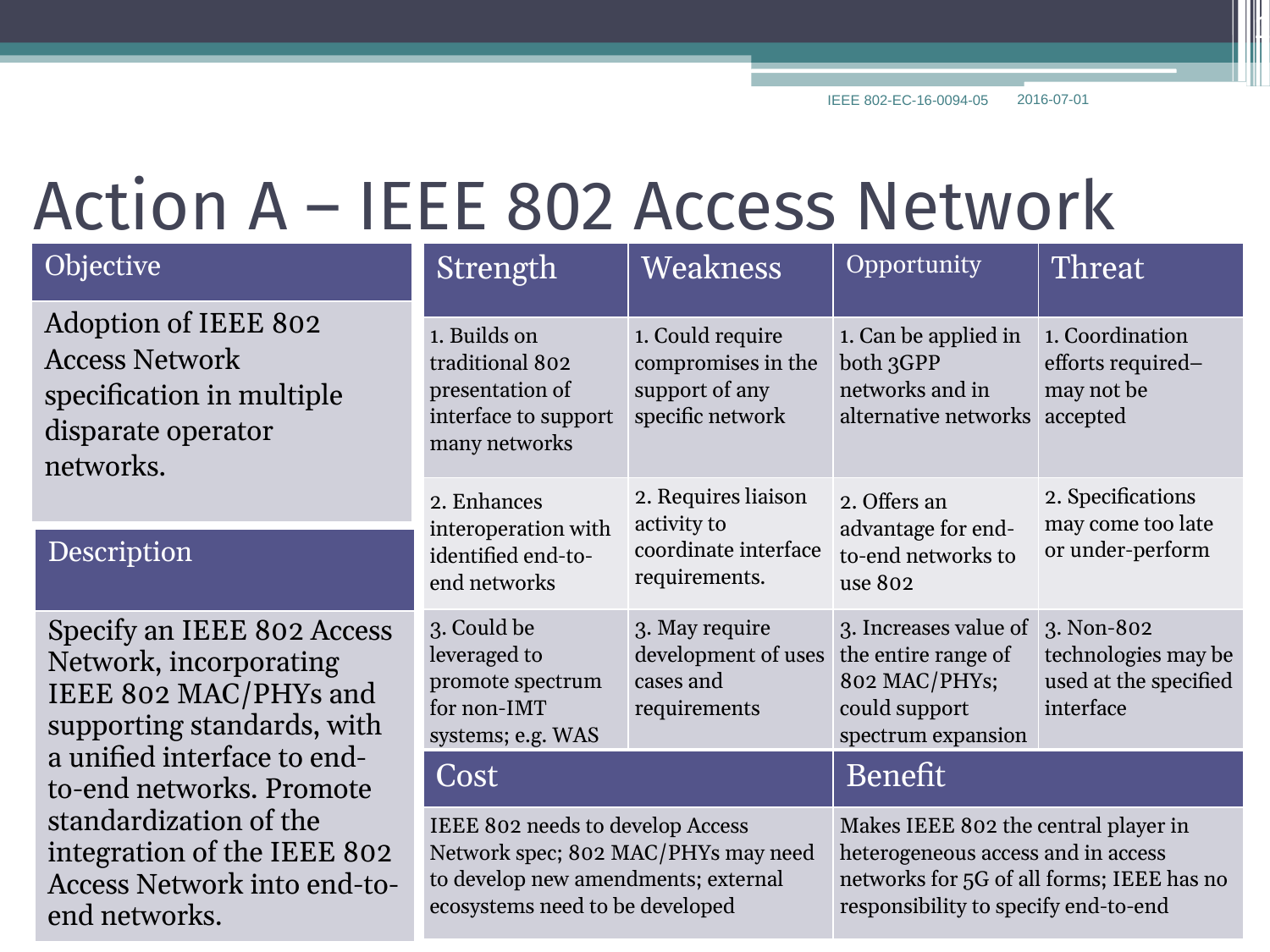

14
	Action A – IEEE 802 Access Network
| Objective |
| --- |
| Adoption of IEEE 802 Access Network specification in multiple disparate operator networks. |
| Strength | Weakness | Opportunity | Threat |
| --- | --- | --- | --- |
| 1. Builds on traditional 802 presentation of interface to support many networks | 1. Could require compromises in the support of any specific network | 1. Can be applied in both 3GPP networks and in alternative networks | 1. Coordination efforts required– may not be accepted |
| 2. Enhances interoperation with identified end-to-end networks | 2. Requires liaison activity to coordinate interface requirements. | 2. Offers an advantage for end-to-end networks to use 802 | 2. Specifications may come too late or under-perform |
| 3. Could be leveraged to promote spectrum for non-IMT systems; e.g. WAS | 3. May require development of uses cases and requirements | 3. Increases value of the entire range of 802 MAC/PHYs; could support spectrum expansion | 3. Non-802 technologies may be used at the specified interface |
| Description |
| --- |
| Specify an IEEE 802 Access Network, incorporating IEEE 802 MAC/PHYs and supporting standards, with a unified interface to end-to-end networks. Promote standardization of the integration of the IEEE 802 Access Network into end-to-end networks. |
| Cost | Benefit |
| --- | --- |
| IEEE 802 needs to develop Access Network spec; 802 MAC/PHYs may need to develop new amendments; external ecosystems need to be developed | Makes IEEE 802 the central player in heterogeneous access and in access networks for 5G of all forms; IEEE has no responsibility to specify end-to-end |